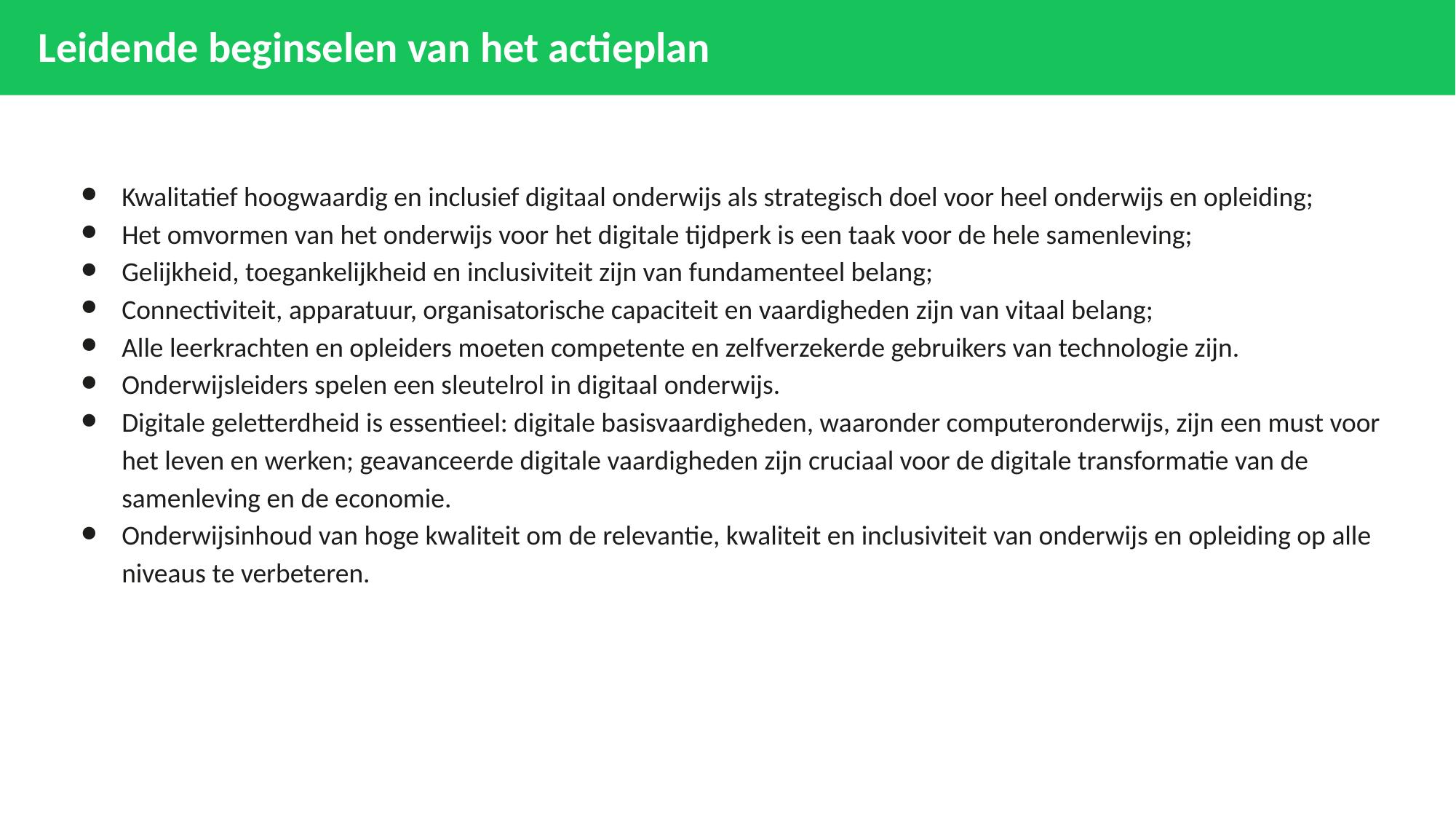

Leidende beginselen van het actieplan

Kwalitatief hoogwaardig en inclusief digitaal onderwijs als strategisch doel voor heel onderwijs en opleiding;
Het omvormen van het onderwijs voor het digitale tijdperk is een taak voor de hele samenleving;
Gelijkheid, toegankelijkheid en inclusiviteit zijn van fundamenteel belang;
Connectiviteit, apparatuur, organisatorische capaciteit en vaardigheden zijn van vitaal belang;
Alle leerkrachten en opleiders moeten competente en zelfverzekerde gebruikers van technologie zijn.
Onderwijsleiders spelen een sleutelrol in digitaal onderwijs.
Digitale geletterdheid is essentieel: digitale basisvaardigheden, waaronder computeronderwijs, zijn een must voor het leven en werken; geavanceerde digitale vaardigheden zijn cruciaal voor de digitale transformatie van de samenleving en de economie.
Onderwijsinhoud van hoge kwaliteit om de relevantie, kwaliteit en inclusiviteit van onderwijs en opleiding op alle niveaus te verbeteren.